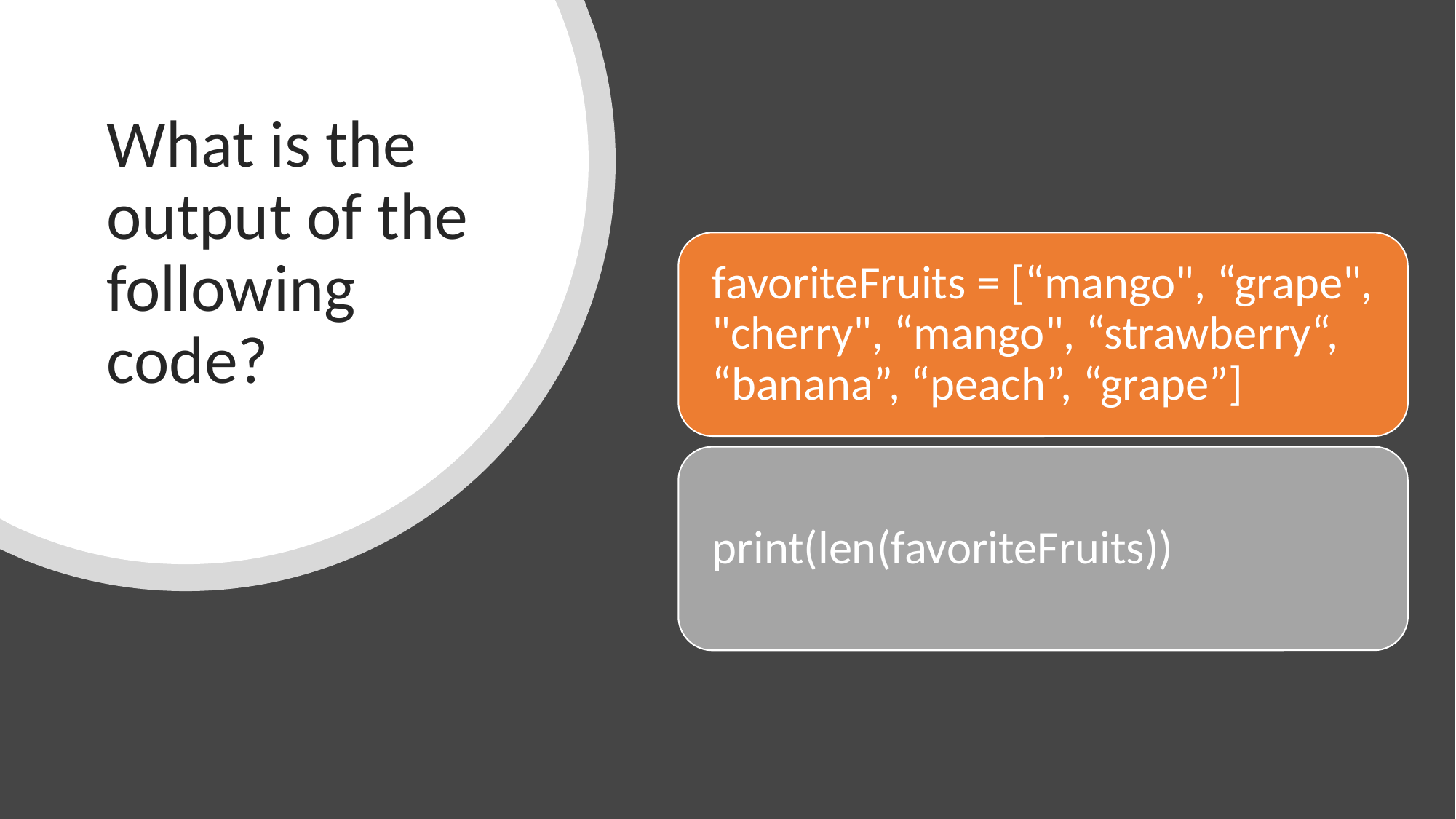

# What is the output of the following code?
favoriteFruits = [“mango", “grape", "cherry", “mango", “strawberry“, “banana”, “peach”, “grape”]
print(len(favoriteFruits))